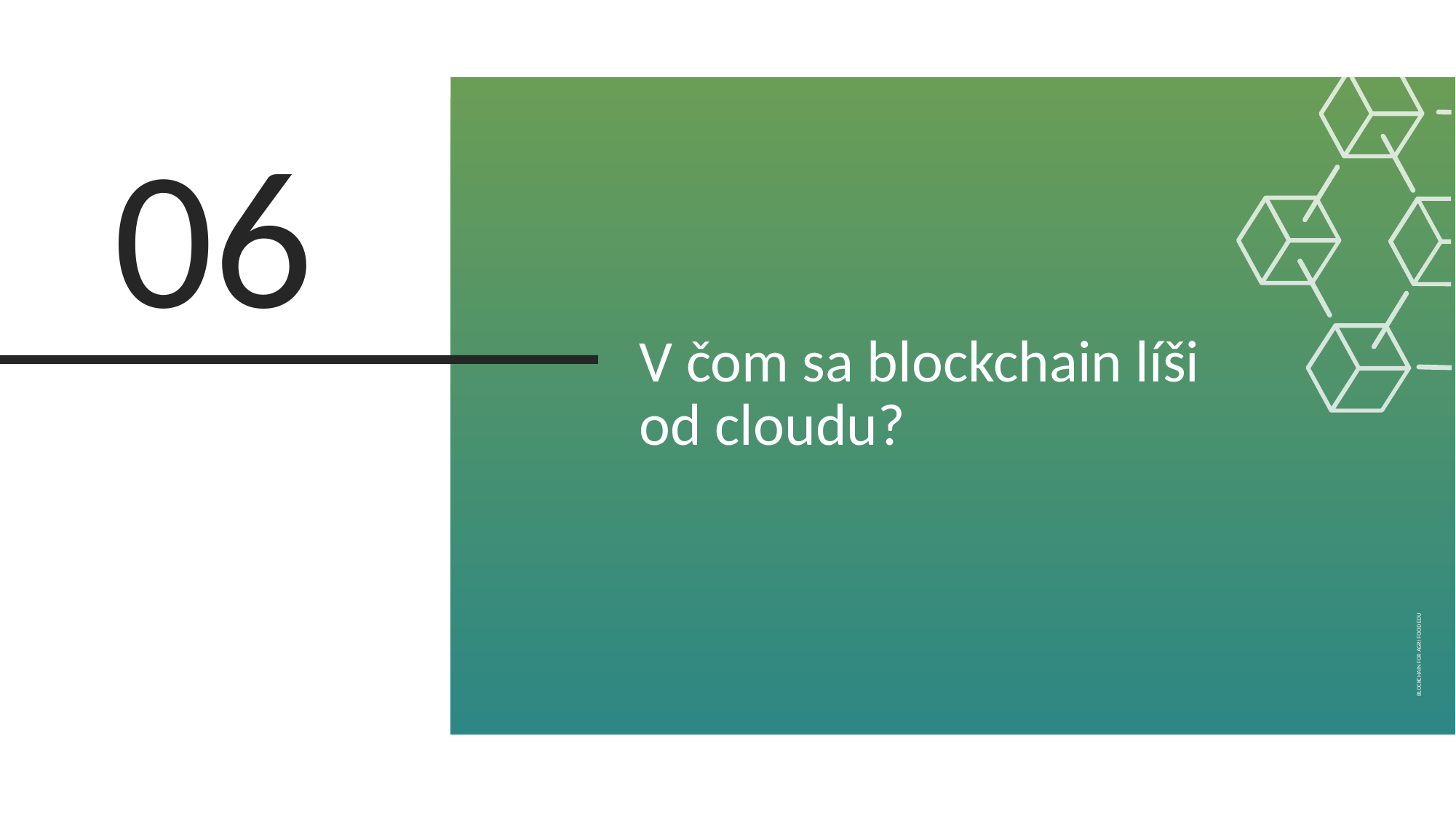

06
V čom sa blockchain líši od cloudu?